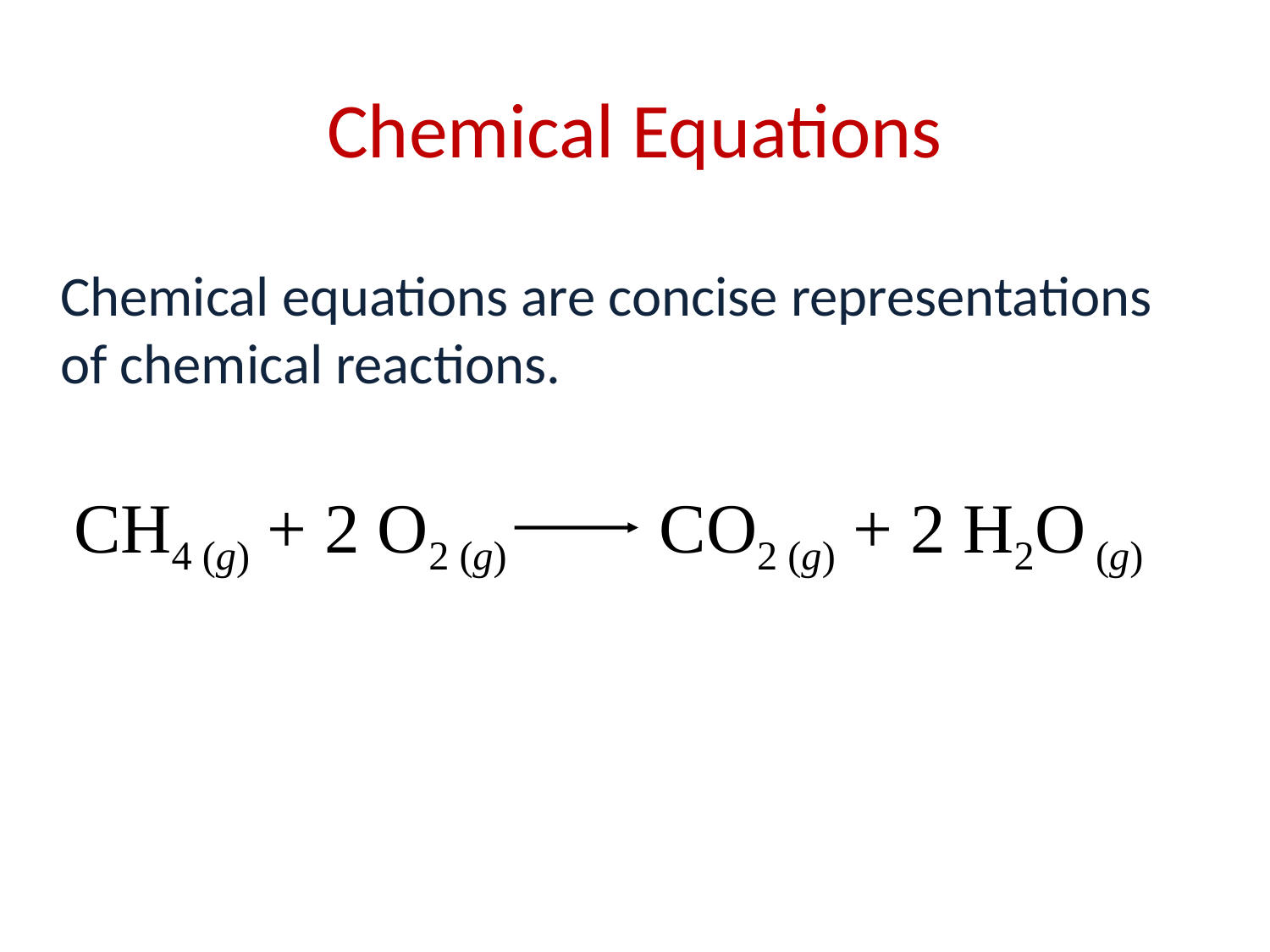

Chemical Equations
	Chemical equations are concise representations of chemical reactions.
CH4 (g) + 2 O2 (g)               CO2 (g) + 2 H2O (g)